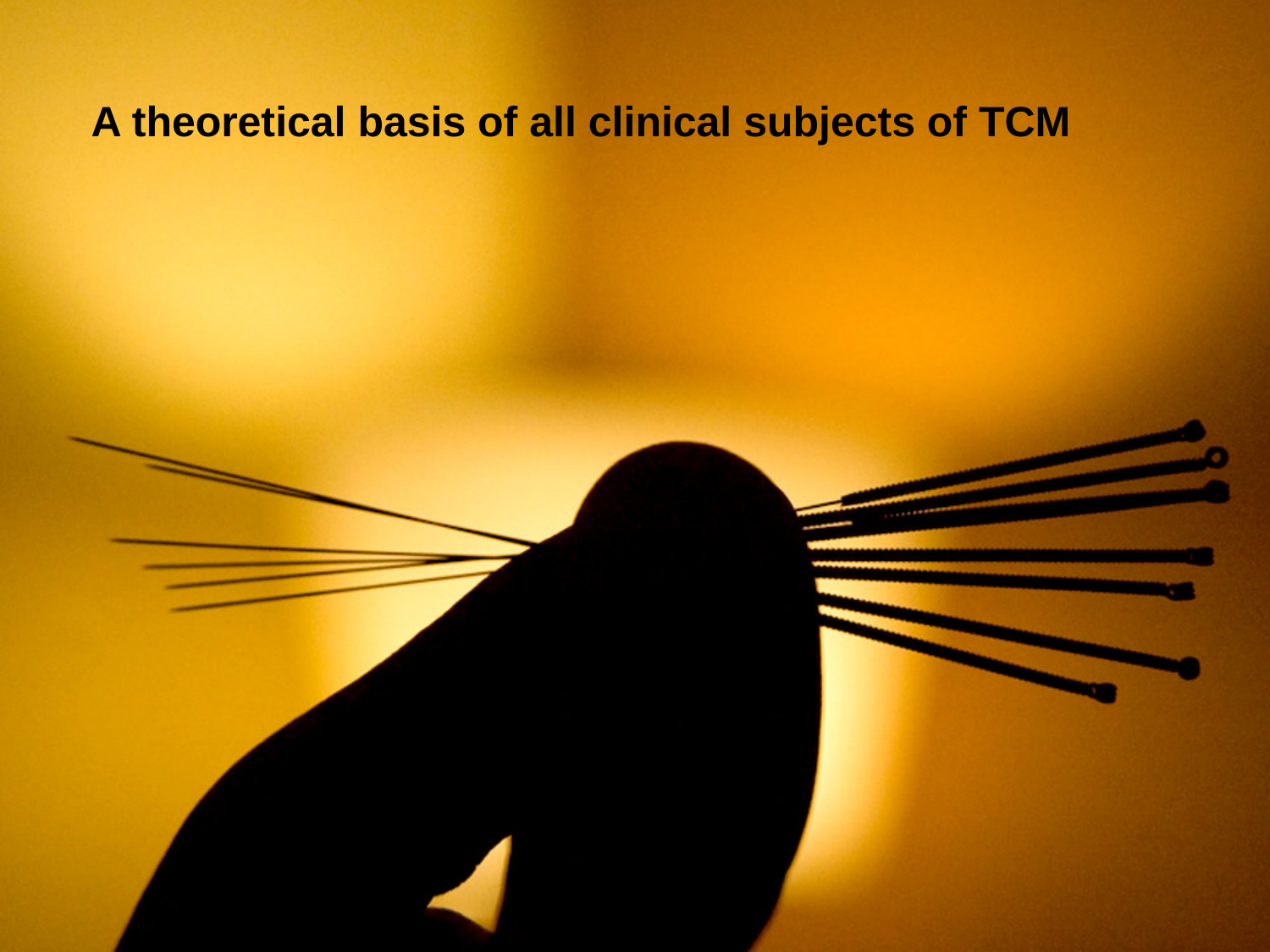

A theoretical basis of all clinical subjects of TCM